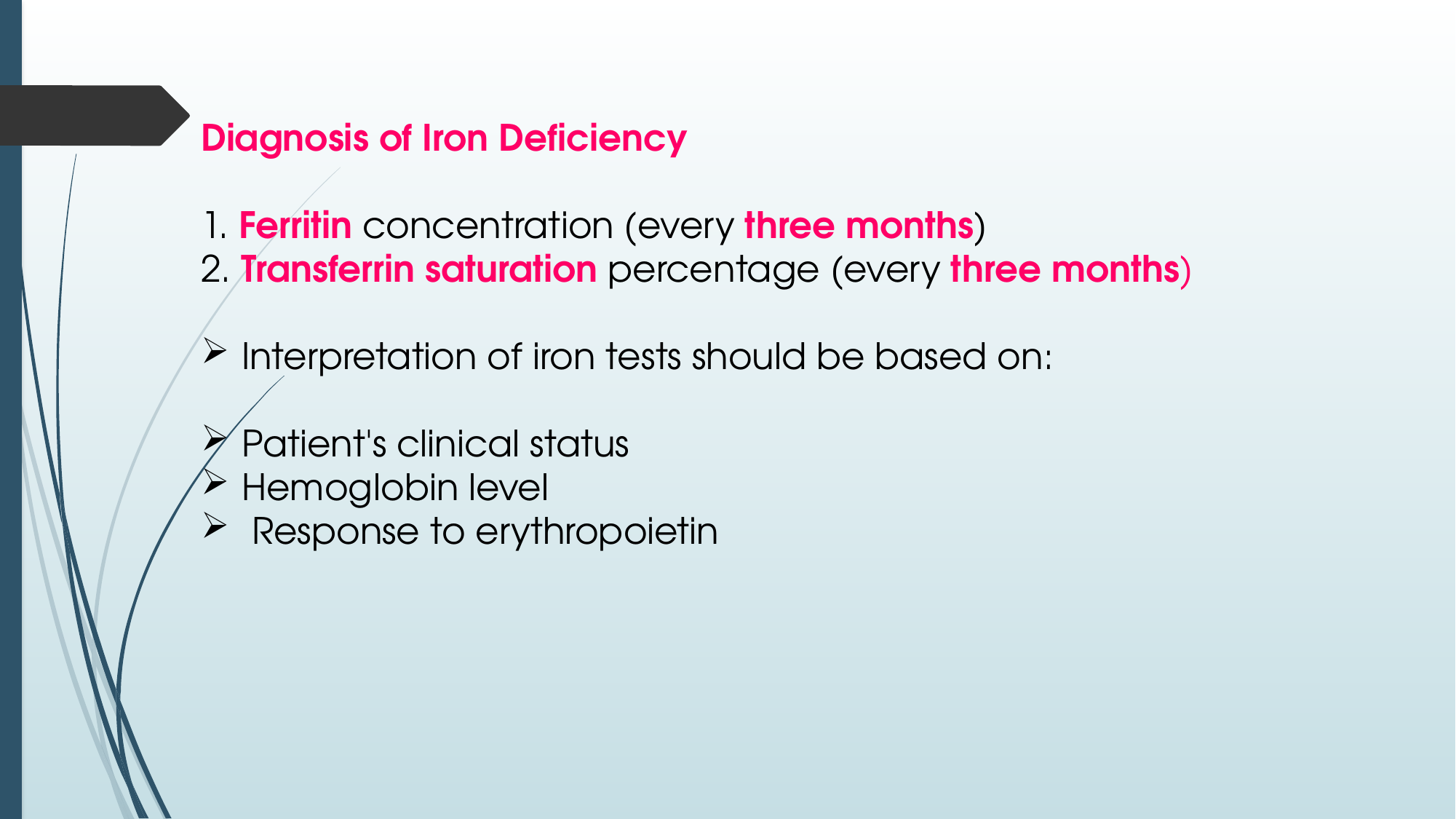

Diagnosis of Iron Deficiency

1. Ferritin concentration (every three months)
2. Transferrin saturation percentage (every three months)

Interpretation of iron tests should be based on:

Patient's clinical status
Hemoglobin level
 Response to erythropoietin